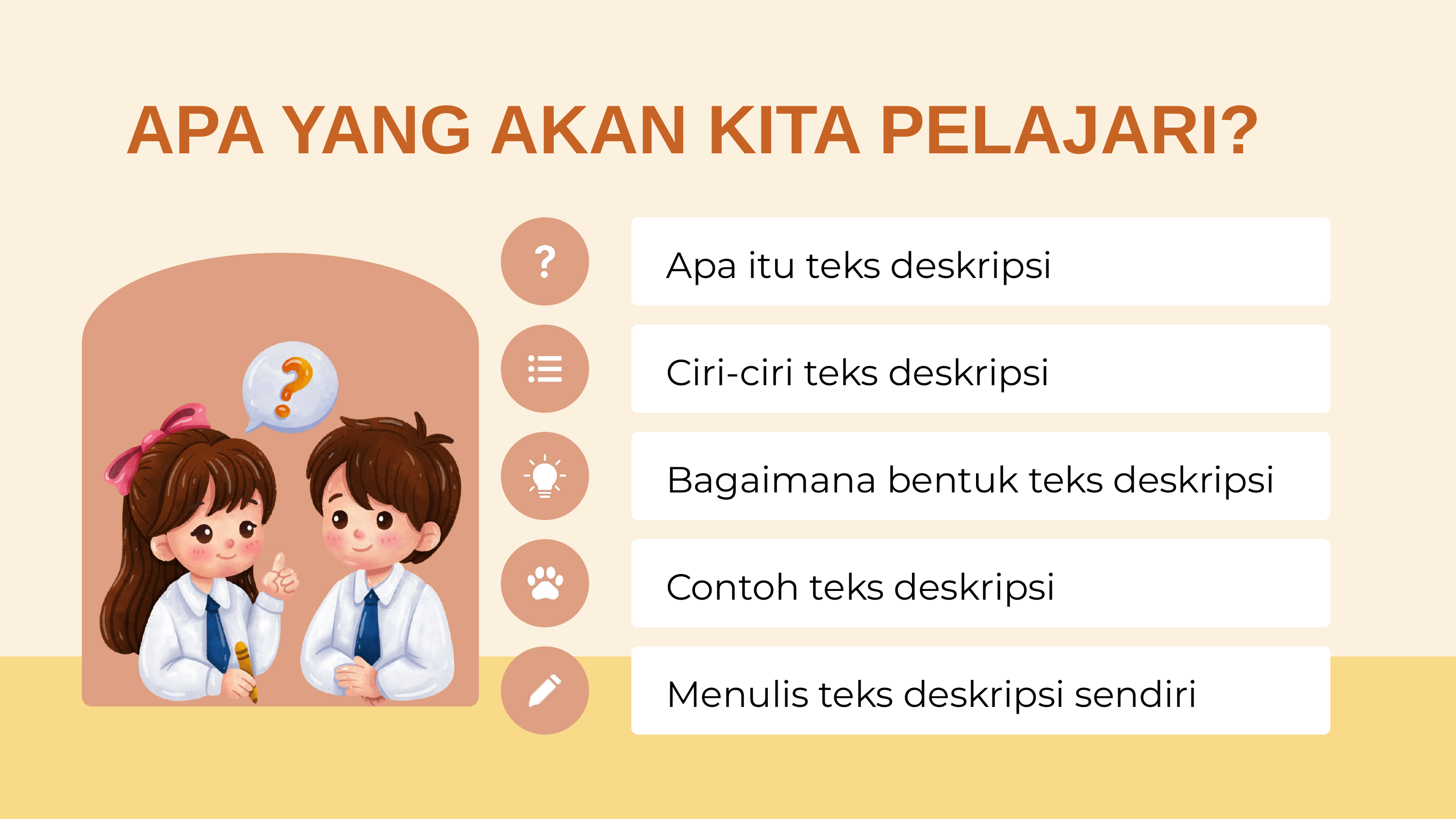

APA YANG AKAN KITA PELAJARI?

Apa itu teks deskripsi

Ciri-ciri teks deskripsi

Bagaimana bentuk teks deskripsi

Contoh teks deskripsi

Menulis teks deskripsi sendiri